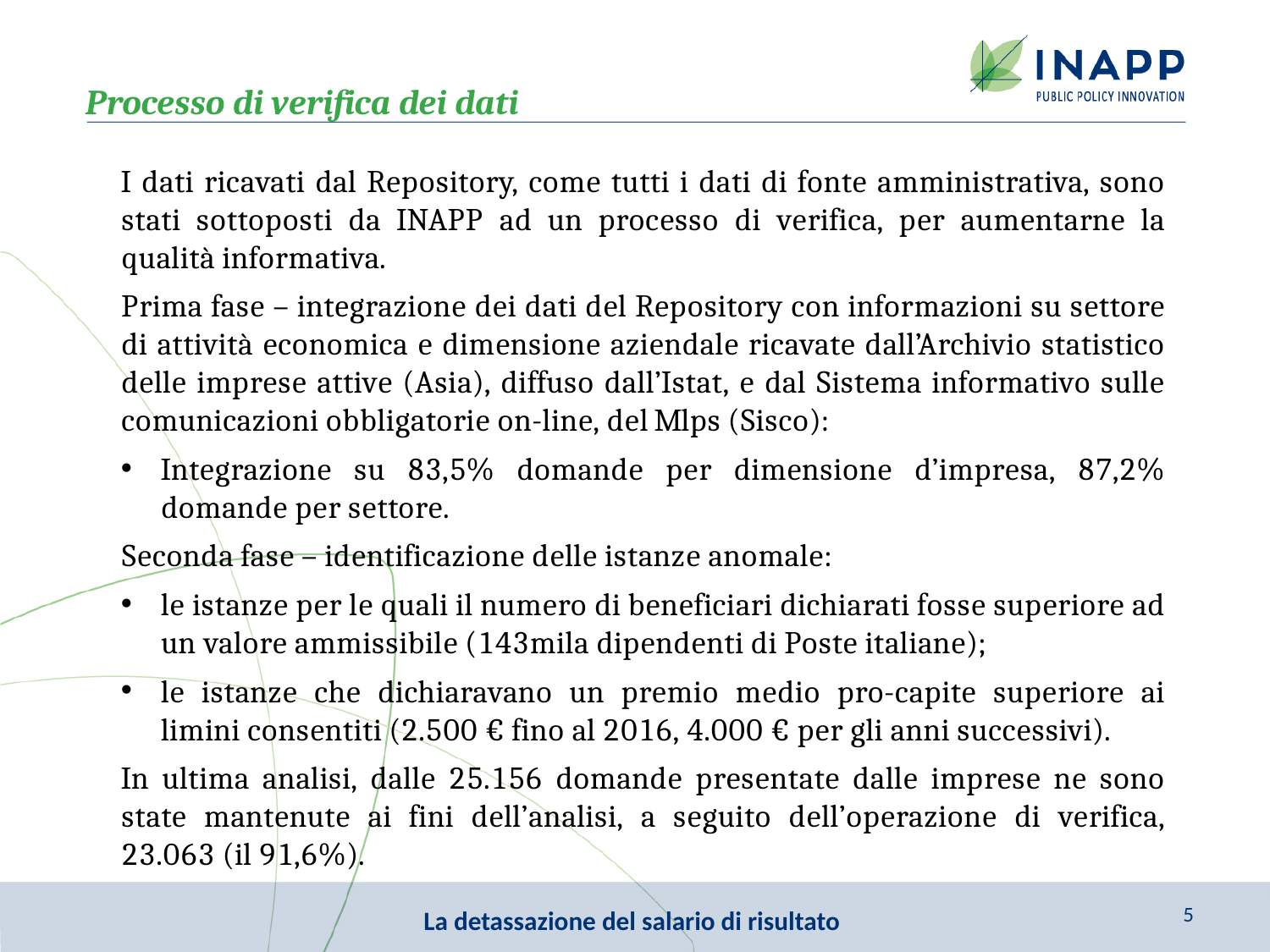

Processo di verifica dei dati
I dati ricavati dal Repository, come tutti i dati di fonte amministrativa, sono stati sottoposti da INAPP ad un processo di verifica, per aumentarne la qualità informativa.
Prima fase – integrazione dei dati del Repository con informazioni su settore di attività economica e dimensione aziendale ricavate dall’Archivio statistico delle imprese attive (Asia), diffuso dall’Istat, e dal Sistema informativo sulle comunicazioni obbligatorie on-line, del Mlps (Sisco):
Integrazione su 83,5% domande per dimensione d’impresa, 87,2% domande per settore.
Seconda fase – identificazione delle istanze anomale:
le istanze per le quali il numero di beneficiari dichiarati fosse superiore ad un valore ammissibile (143mila dipendenti di Poste italiane);
le istanze che dichiaravano un premio medio pro-capite superiore ai limini consentiti (2.500 € fino al 2016, 4.000 € per gli anni successivi).
In ultima analisi, dalle 25.156 domande presentate dalle imprese ne sono state mantenute ai fini dell’analisi, a seguito dell’operazione di verifica, 23.063 (il 91,6%).
5
La detassazione del salario di risultato